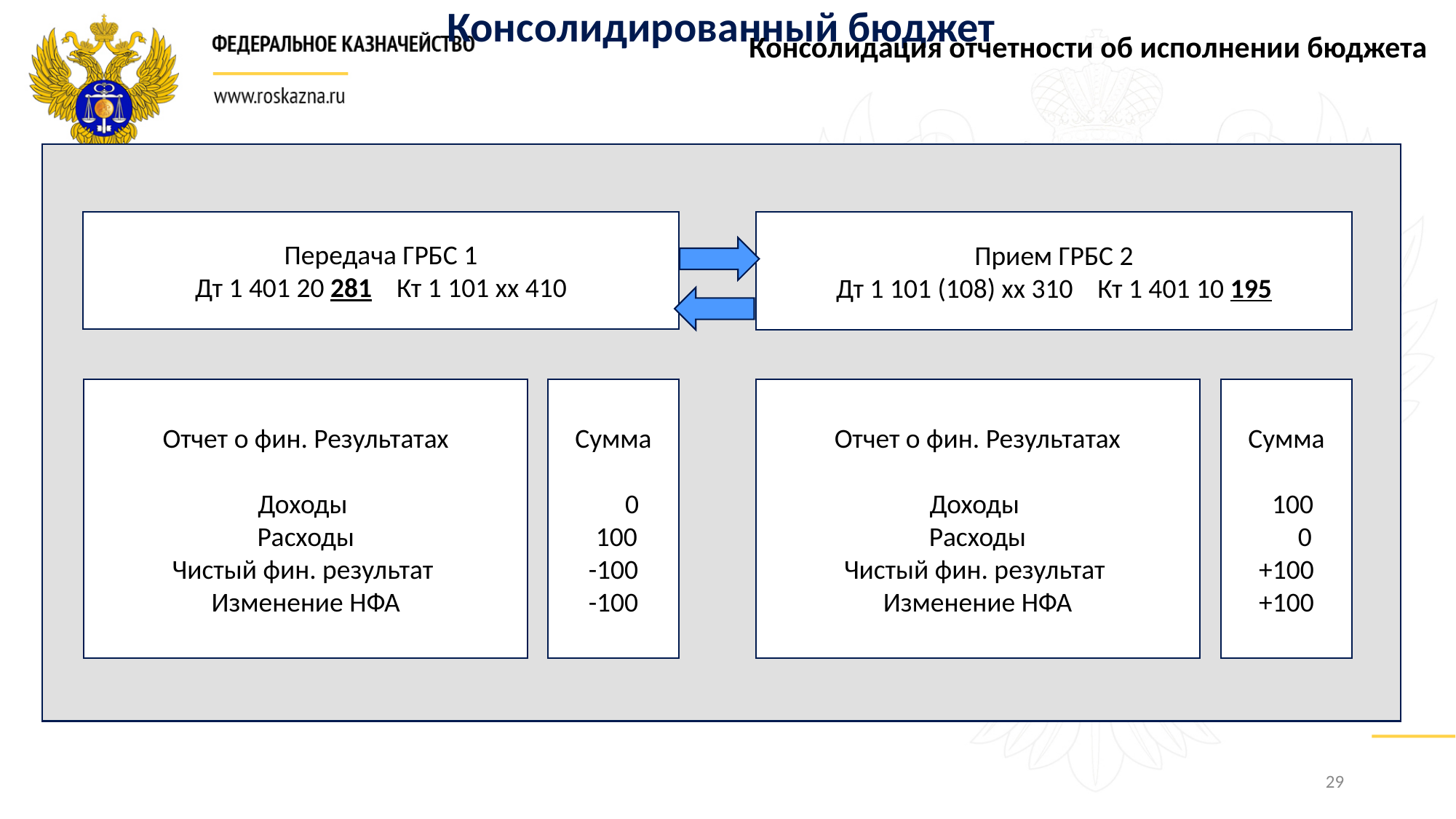

Консолидация отчетности об исполнении бюджета
Консолидированный бюджет

Передача ГРБС 1
Дт 1 401 20 281    Кт 1 101 хх 410
Прием ГРБС 2
Дт 1 101 (108) хх 310    Кт 1 401 10 195

Отчет о фин. Результатах

Доходы
Расходы
Чистый фин. результат
Изменение НФА
Сумма

      0
 100
-100
-100
Отчет о фин. Результатах

Доходы
Расходы
Чистый фин. результат
Изменение НФА
Сумма

  100
      0
+100
+100
29